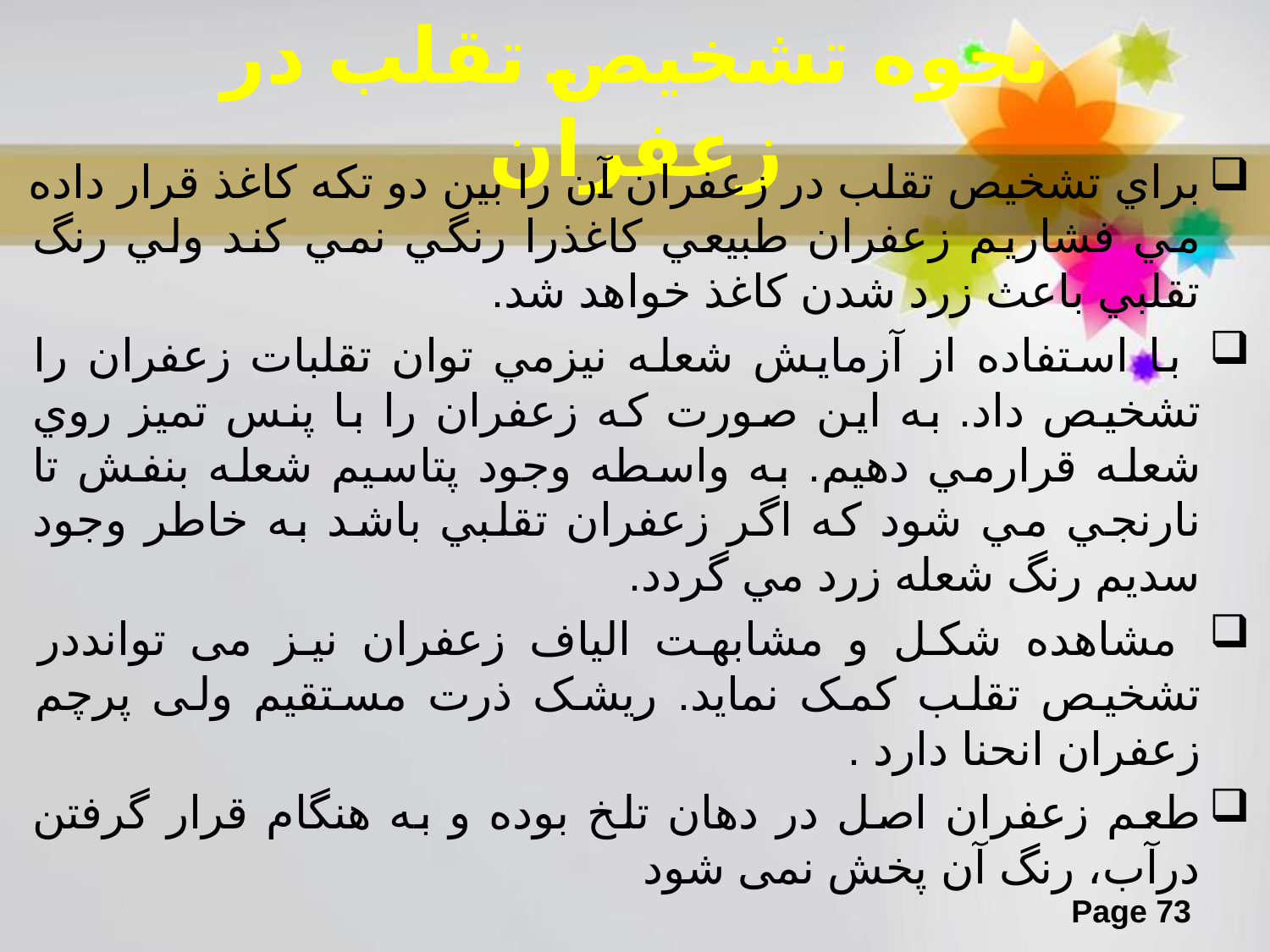

# نحوه تشخیص تقلب در زعفران
براي تشخیص تقلب در زعفران آن را بین دو تکه کاغذ قرار داده مي فشاریم زعفران طبیعي کاغذرا رنگي نمي کند ولي رنگ تقلبي باعث زرد شدن کاغذ خواهد شد.
 با استفاده از آزمایش شعله نیزمي توان تقلبات زعفران را تشخیص داد. به این صورت که زعفران را با پنس تمیز روي شعله قرارمي دهیم. به واسطه وجود پتاسیم شعله بنفش تا نارنجي مي شود که اگر زعفران تقلبي باشد به خاطر وجود سدیم رنگ شعله زرد مي گردد.
 مشاهده شکل و مشابهت الیاف زعفران نیز می توانددر تشخیص تقلب کمک نماید. ریشک ذرت مستقيم ولی پرچم زعفران انحنا دارد .
طعم زعفران اصل در دهان تلخ بوده و به هنگام قرار گرفتن درآب، رنگ آن پخش نمی شود